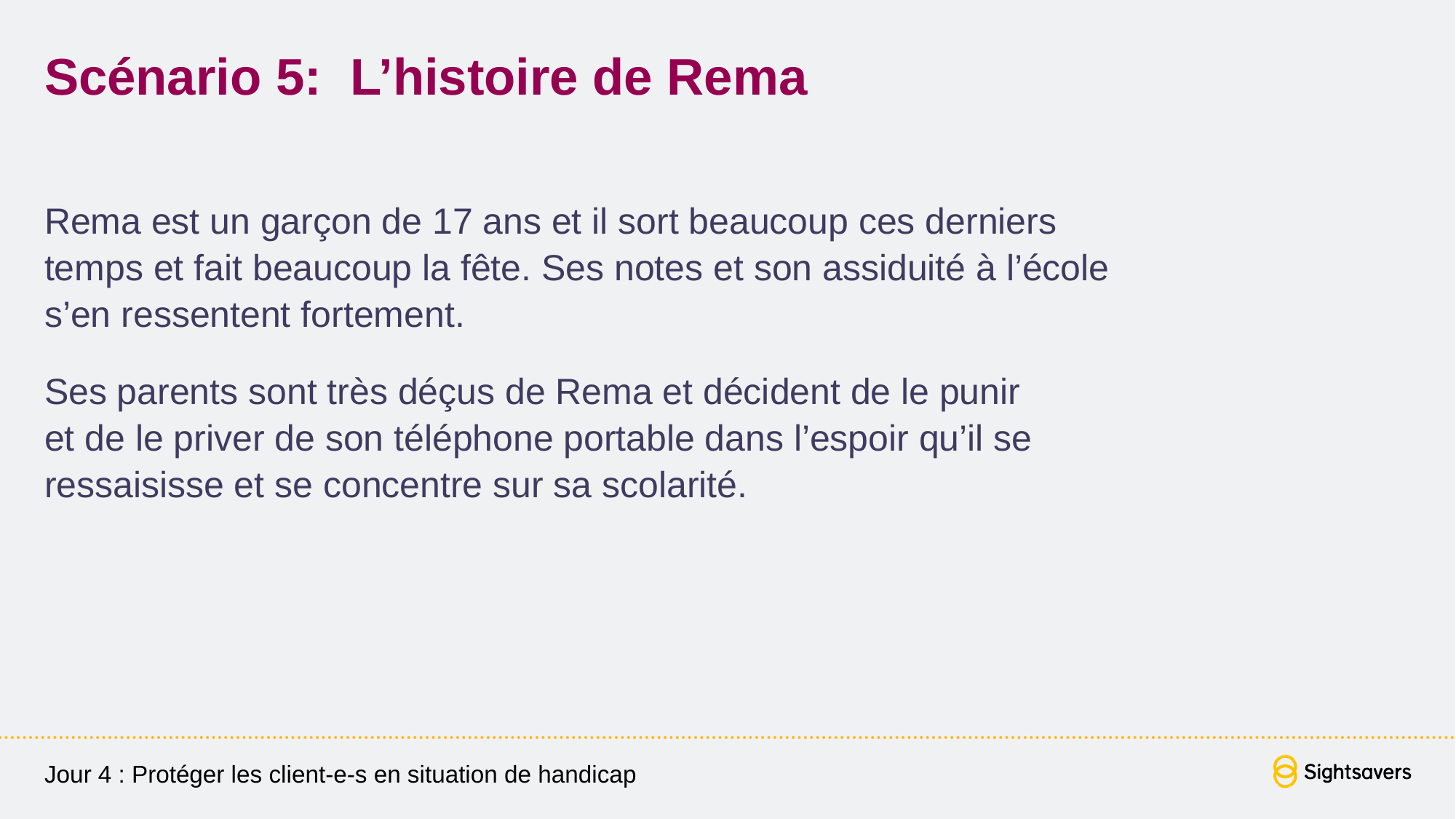

# Scénario 5:  L’histoire de Rema
Rema est un garçon de 17 ans et il sort beaucoup ces derniers
temps et fait beaucoup la fête. Ses notes et son assiduité à l’école s’en ressentent fortement.
Ses parents sont très déçus de Rema et décident de le punir
et de le priver de son téléphone portable dans l’espoir qu’il se ressaisisse et se concentre sur sa scolarité.
Jour 4 : Protéger les client-e-s en situation de handicap